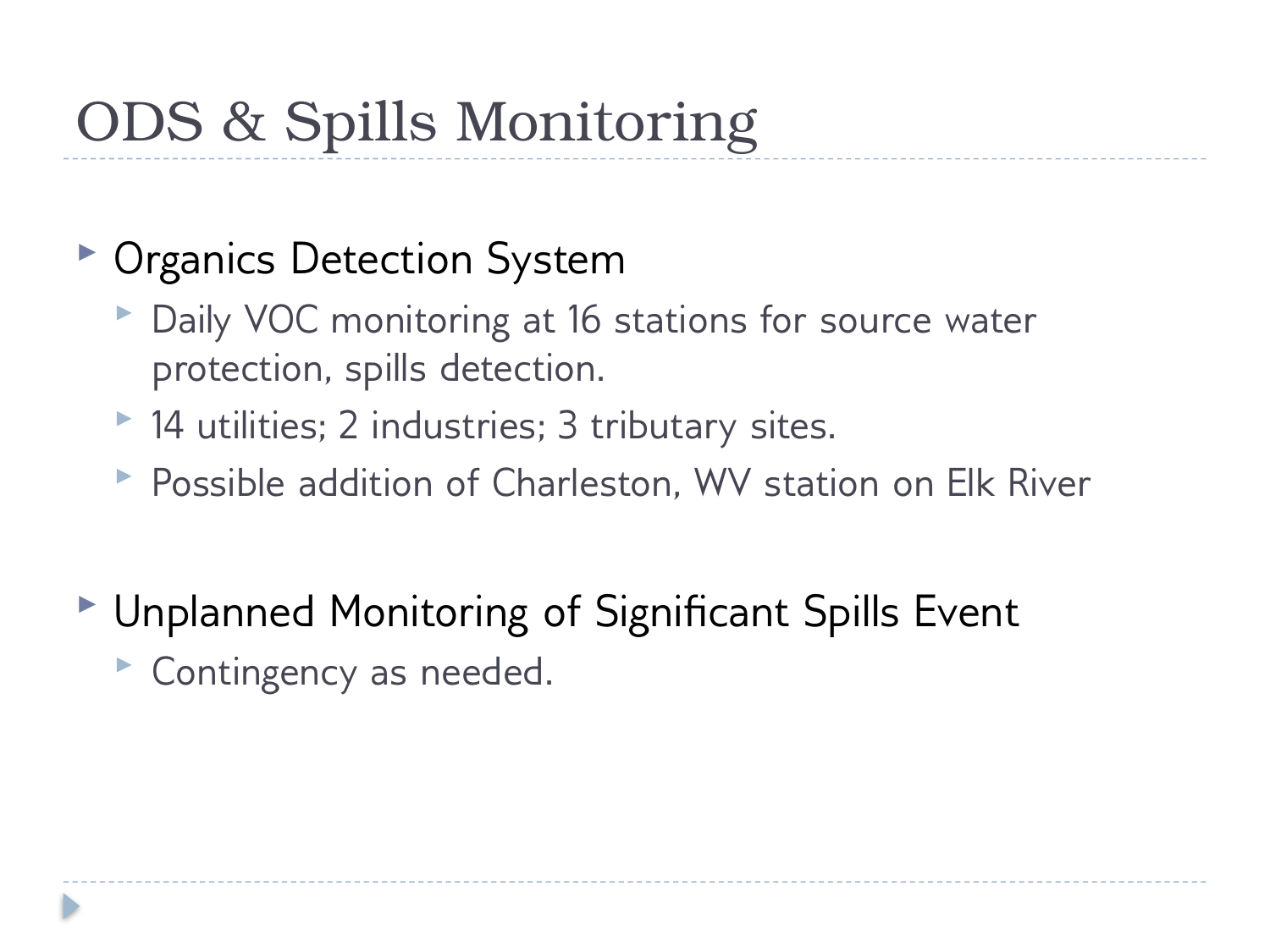

# ODS & Spills Monitoring
Organics Detection System
Daily VOC monitoring at 16 stations for source water protection, spills detection.
14 utilities; 2 industries; 3 tributary sites.
Possible addition of Charleston, WV station on Elk River

Unplanned Monitoring of Significant Spills Event
Contingency as needed.